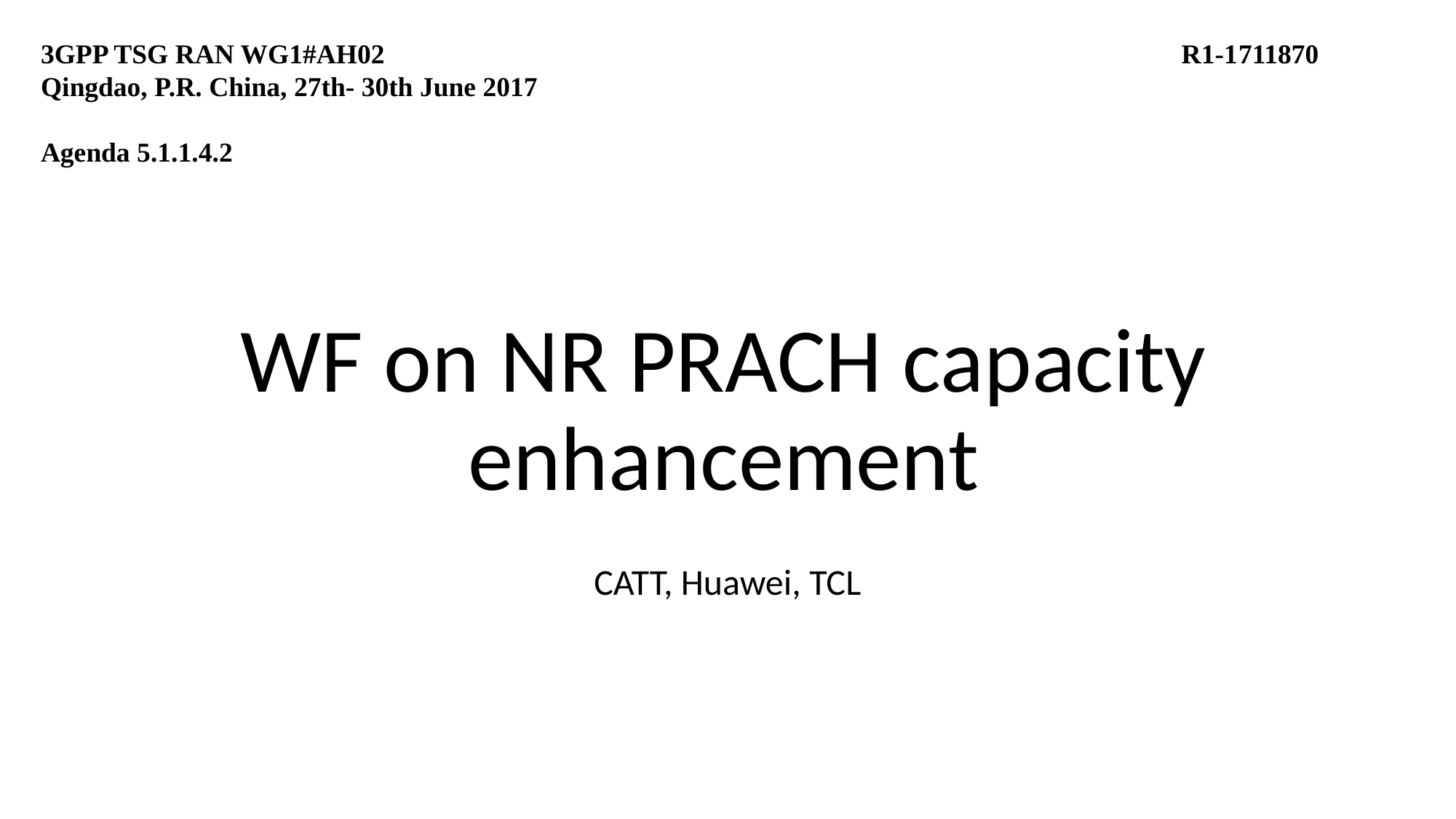

3GPP TSG RAN WG1#AH02	                                                                                                      R1-1711870
Qingdao, P.R. China, 27th- 30th June 2017

Agenda 5.1.1.4.2

# WF on NR PRACH capacity enhancement
CATT, Huawei, TCL